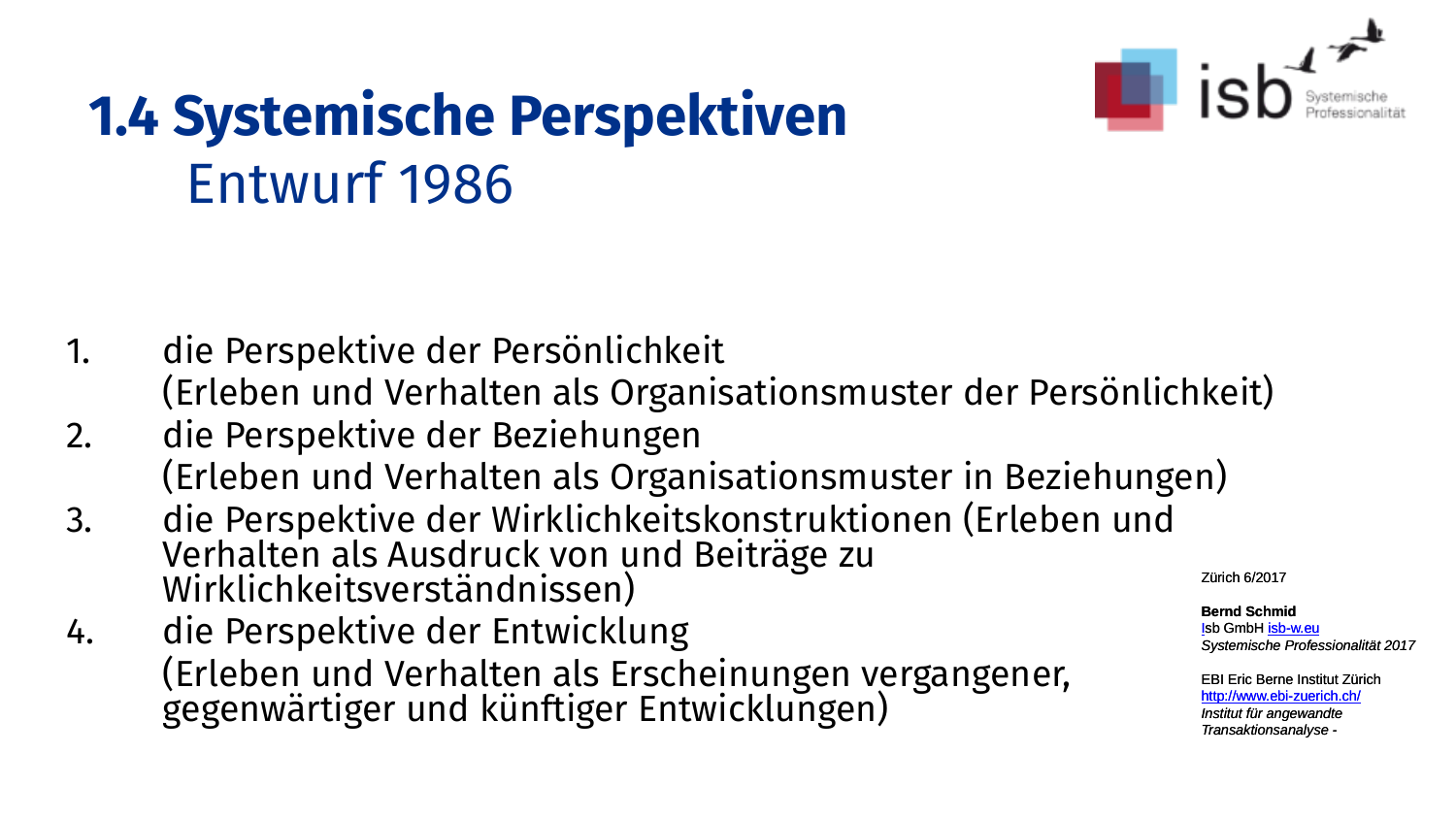

# 1.4 Systemische Perspektiven Entwurf 1986
die Perspektive der Persönlichkeit
	(Erleben und Verhalten als Organisationsmuster der Persönlichkeit)
die Perspektive der Beziehungen
	(Erleben und Verhalten als Organisationsmuster in Beziehungen)
die Perspektive der Wirklichkeitskonstruktionen (Erleben und Verhalten als Ausdruck von und Beiträge zu Wirklichkeitsverständnissen)
die Perspektive der Entwicklung
	(Erleben und Verhalten als Erscheinungen vergangener, gegenwärtiger und künftiger Entwicklungen)

Zürich 6/2017
Bernd Schmid
Isb GmbH isb-w.eu
Systemische Professionalität 2017

EBI Eric Berne Institut Zürich
http://www.ebi-zuerich.ch/
Institut für angewandte Transaktionsanalyse -